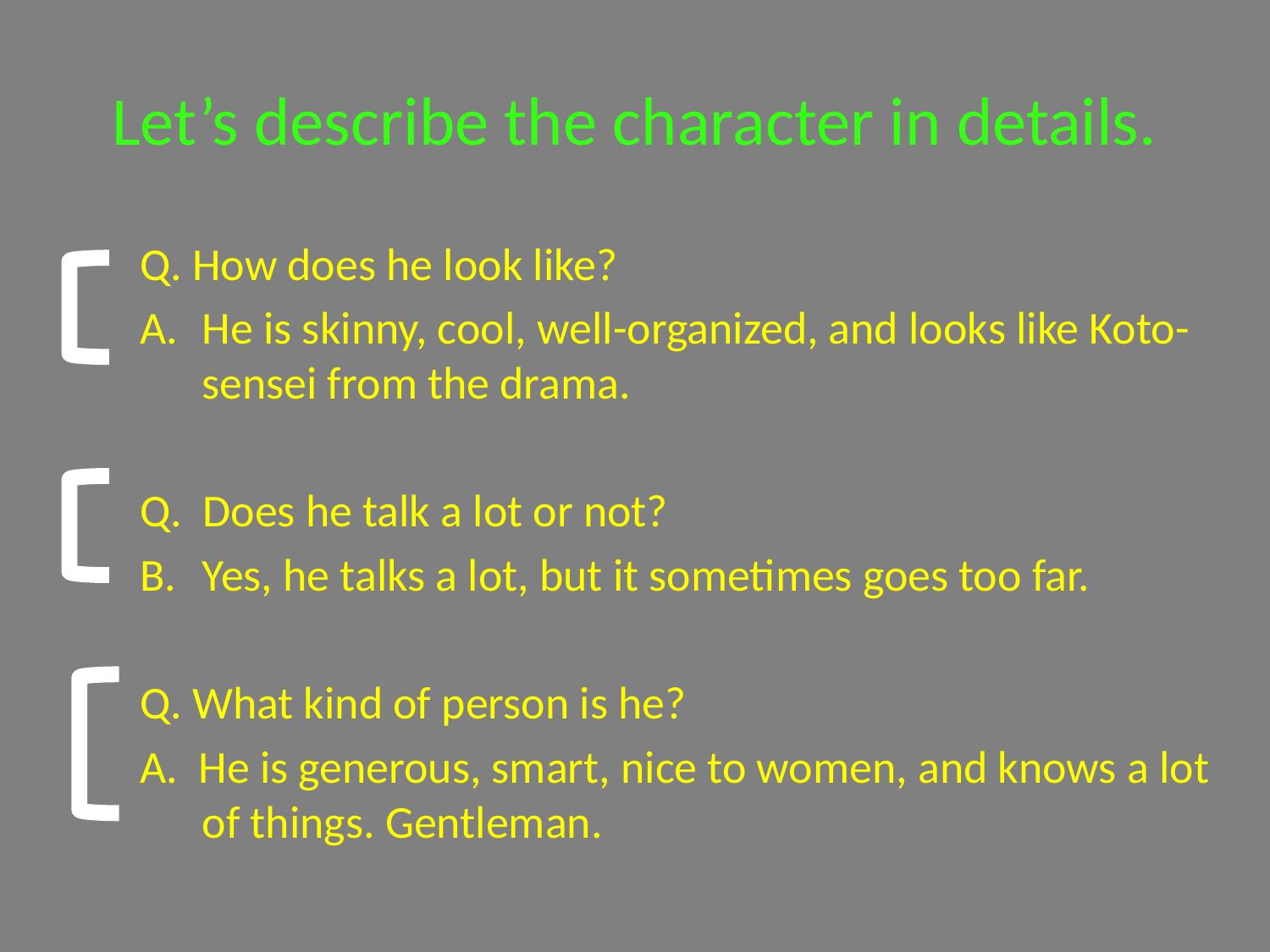

# Let’s describe the character in details.
Q. How does he look like?
He is skinny, cool, well-organized, and looks like Koto-sensei from the drama.

Q.  Does he talk a lot or not?
Yes, he talks a lot, but it sometimes goes too far.

Q. What kind of person is he?
A.  He is generous, smart, nice to women, and knows a lot of things. Gentleman.